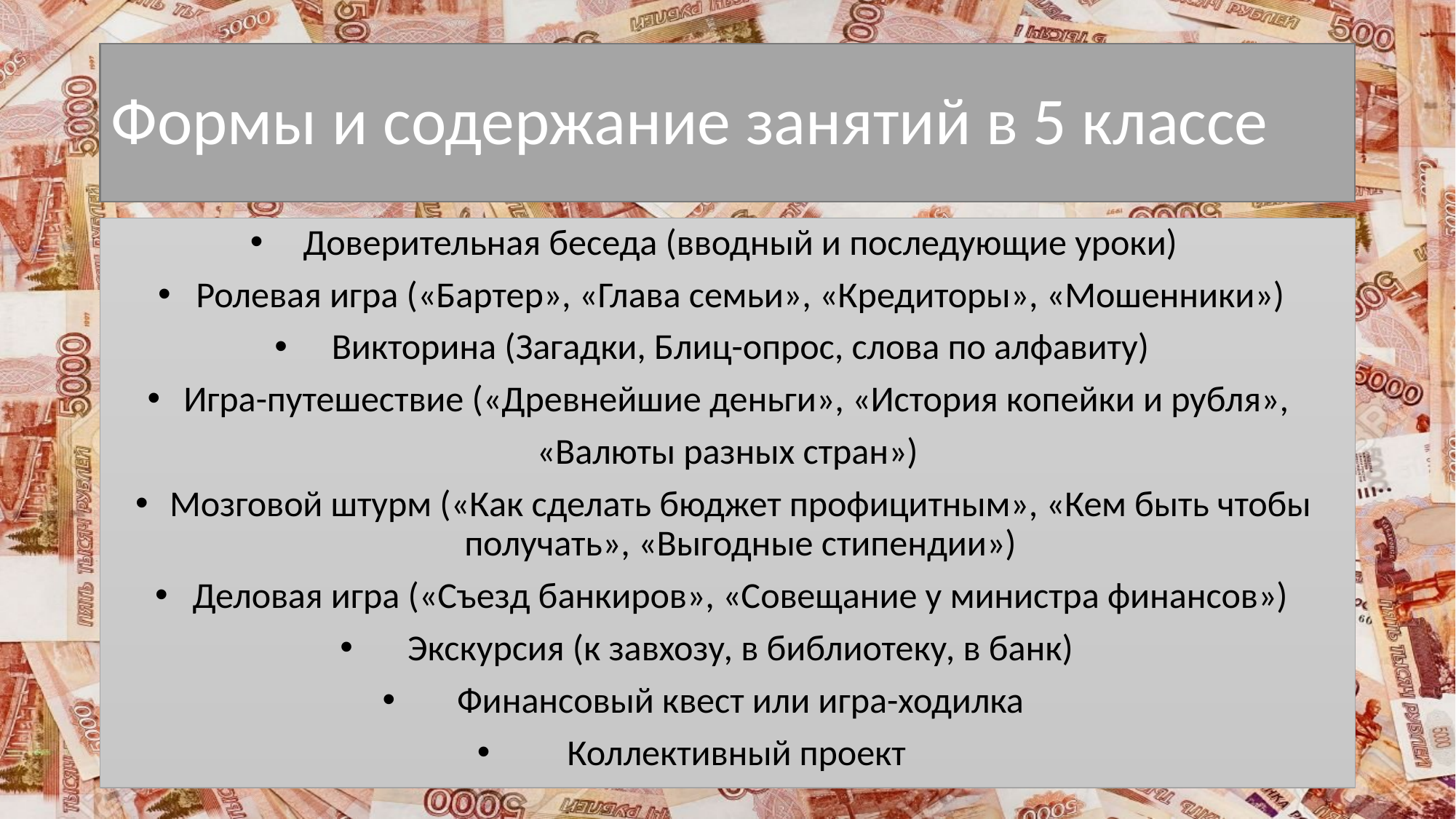

# Формы и содержание занятий в 5 классе
Доверительная беседа (вводный и последующие уроки)
Ролевая игра («Бартер», «Глава семьи», «Кредиторы», «Мошенники»)
Викторина (Загадки, Блиц-опрос, слова по алфавиту)
Игра-путешествие («Древнейшие деньги», «История копейки и рубля»,
«Валюты разных стран»)
Мозговой штурм («Как сделать бюджет профицитным», «Кем быть чтобы получать», «Выгодные стипендии»)
Деловая игра («Съезд банкиров», «Совещание у министра финансов»)
Экскурсия (к завхозу, в библиотеку, в банк)
Финансовый квест или игра-ходилка
Коллективный проект